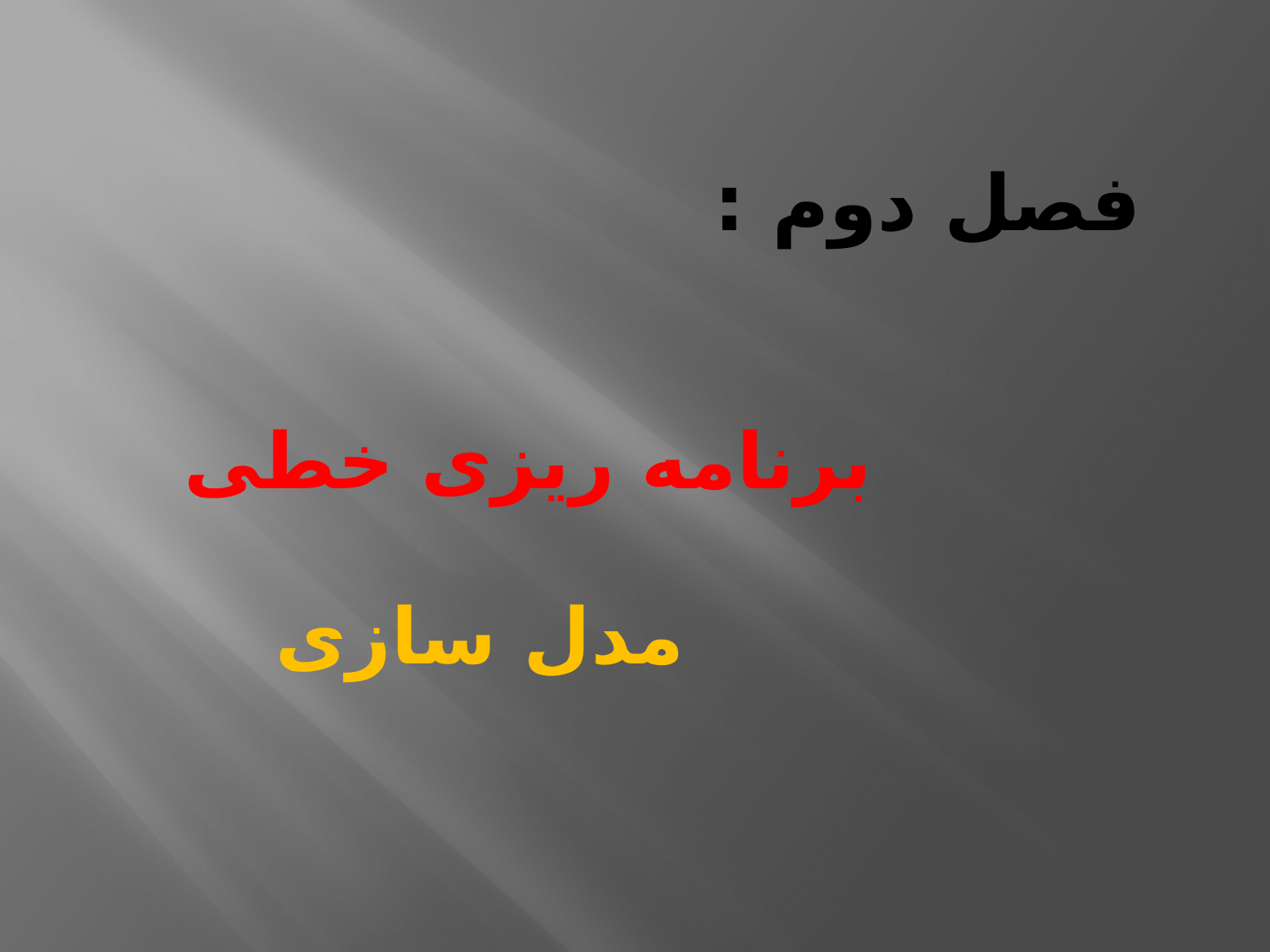

فصل دوم :
برنامه ریزی خطی

مدل سازی